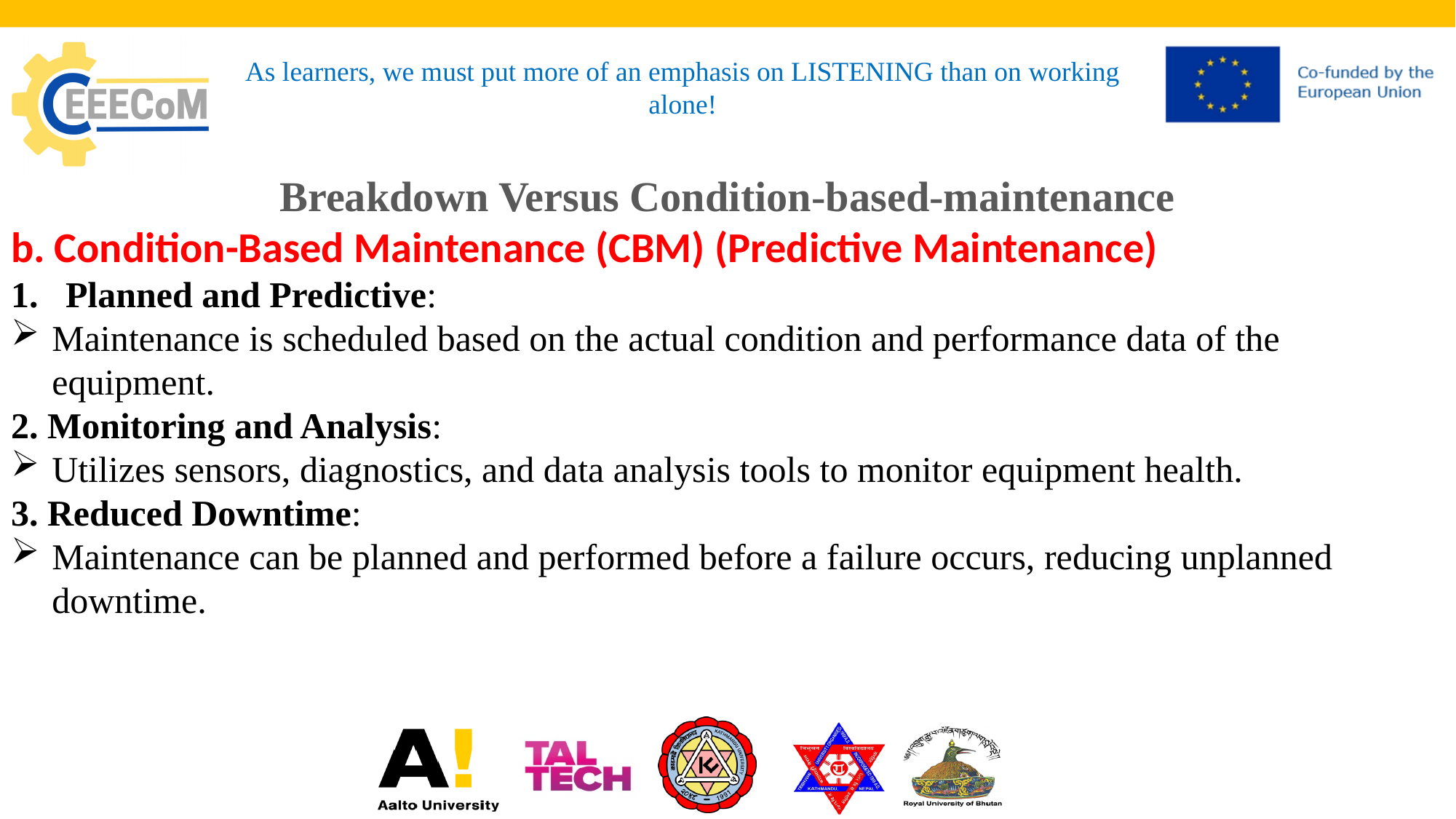

# As learners, we must put more of an emphasis on LISTENING than on working alone!
Breakdown Versus Condition-based-maintenance
b. Condition-Based Maintenance (CBM) (Predictive Maintenance)
Planned and Predictive:
Maintenance is scheduled based on the actual condition and performance data of the equipment.
2. Monitoring and Analysis:
Utilizes sensors, diagnostics, and data analysis tools to monitor equipment health.
3. Reduced Downtime:
Maintenance can be planned and performed before a failure occurs, reducing unplanned downtime.